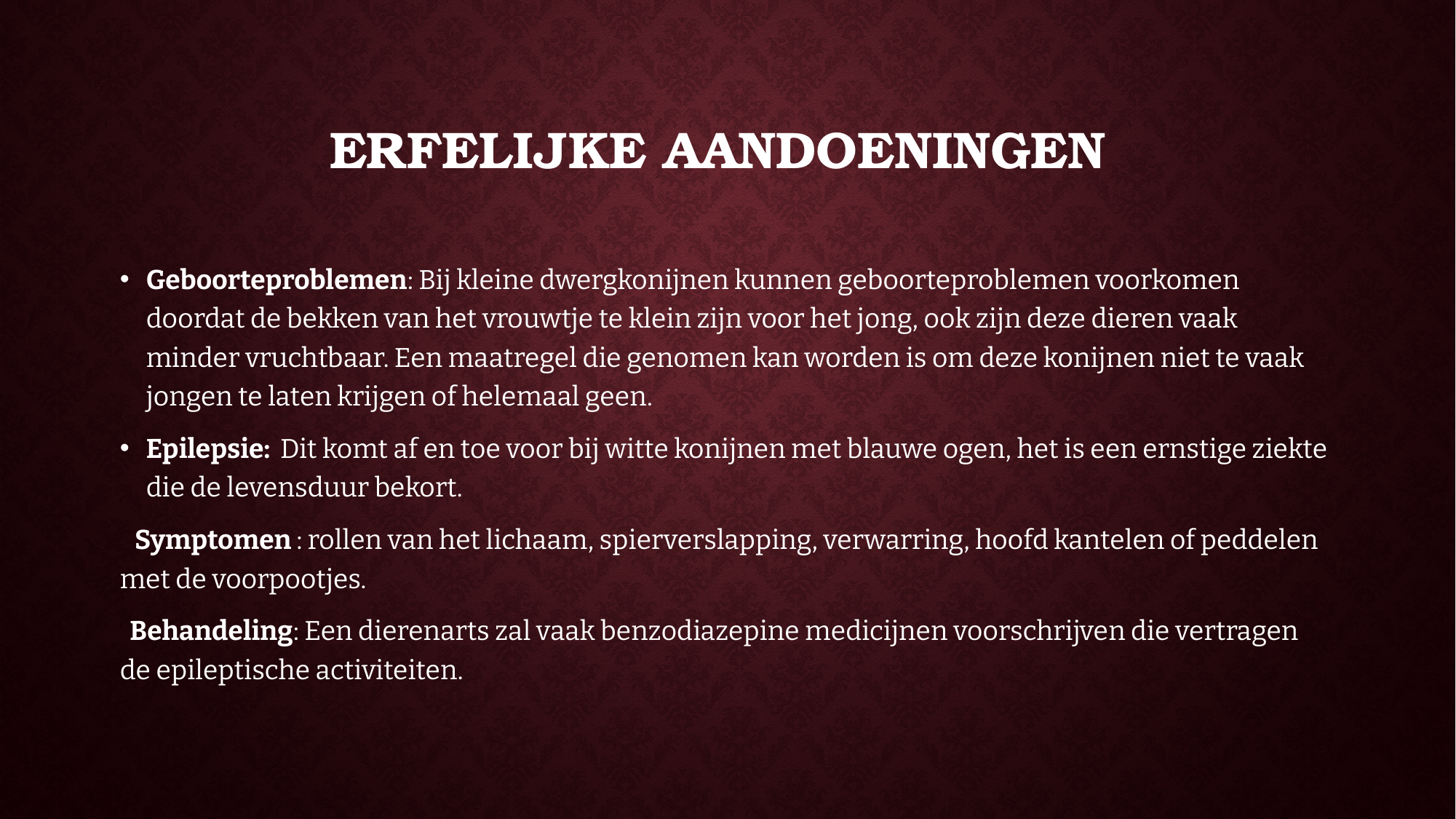

# Erfelijke aandoeningen
Geboorteproblemen: Bij kleine dwergkonijnen kunnen geboorteproblemen voorkomen doordat de bekken van het vrouwtje te klein zijn voor het jong, ook zijn deze dieren vaak minder vruchtbaar. Een maatregel die genomen kan worden is om deze konijnen niet te vaak jongen te laten krijgen of helemaal geen.
Epilepsie:  Dit komt af en toe voor bij witte konijnen met blauwe ogen, het is een ernstige ziekte die de levensduur bekort.
   Symptomen : rollen van het lichaam, spierverslapping, verwarring, hoofd kantelen of peddelen met de voorpootjes.
  Behandeling: Een dierenarts zal vaak benzodiazepine medicijnen voorschrijven die vertragen de epileptische activiteiten.